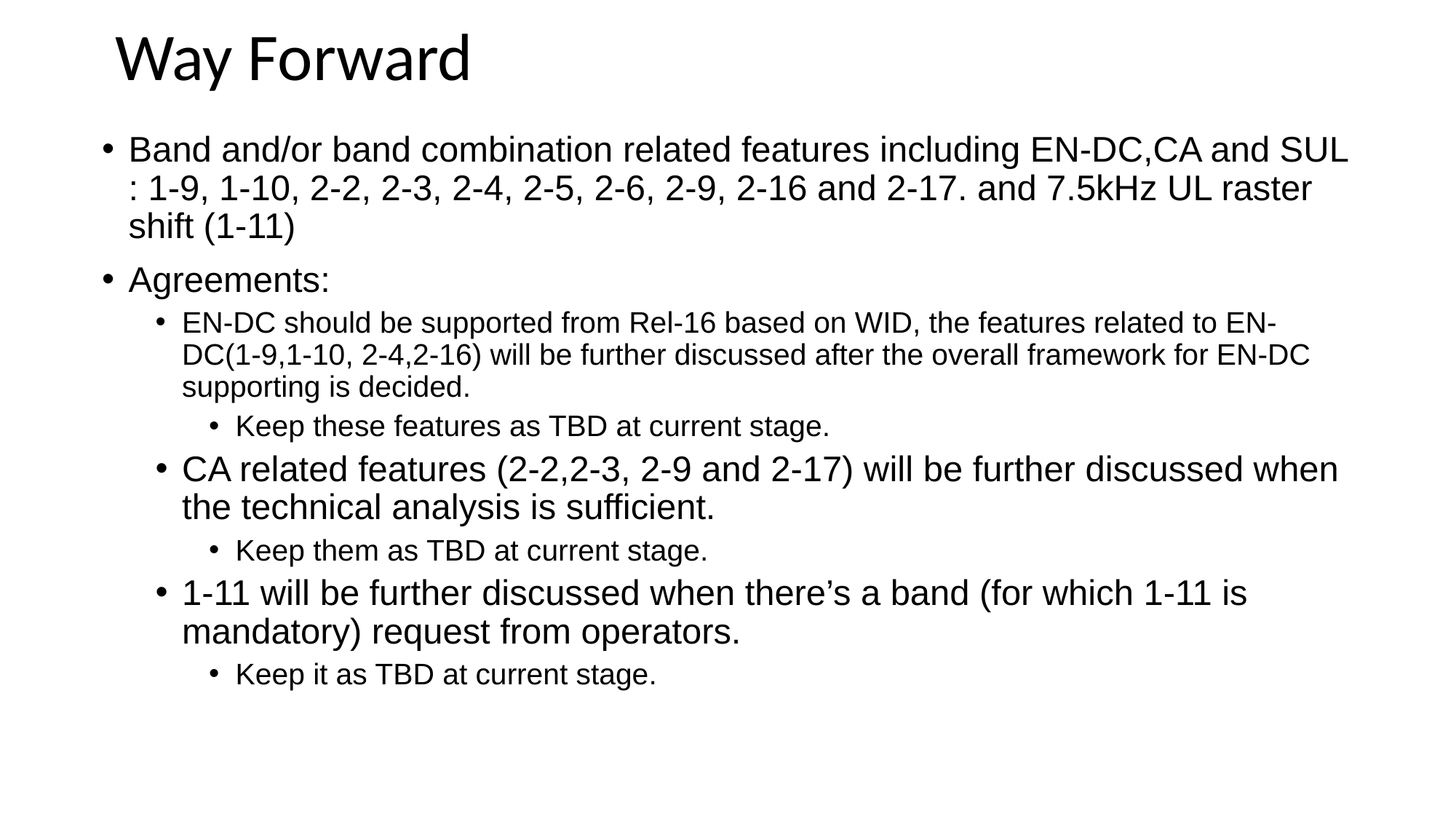

# Way Forward
Band and/or band combination related features including EN-DC,CA and SUL : 1-9, 1-10, 2-2, 2-3, 2-4, 2-5, 2-6, 2-9, 2-16 and 2-17. and 7.5kHz UL raster shift (1-11)
Agreements:
EN-DC should be supported from Rel-16 based on WID, the features related to EN-DC(1-9,1-10, 2-4,2-16) will be further discussed after the overall framework for EN-DC supporting is decided.
Keep these features as TBD at current stage.
CA related features (2-2,2-3, 2-9 and 2-17) will be further discussed when the technical analysis is sufficient.
Keep them as TBD at current stage.
1-11 will be further discussed when there’s a band (for which 1-11 is mandatory) request from operators.
Keep it as TBD at current stage.